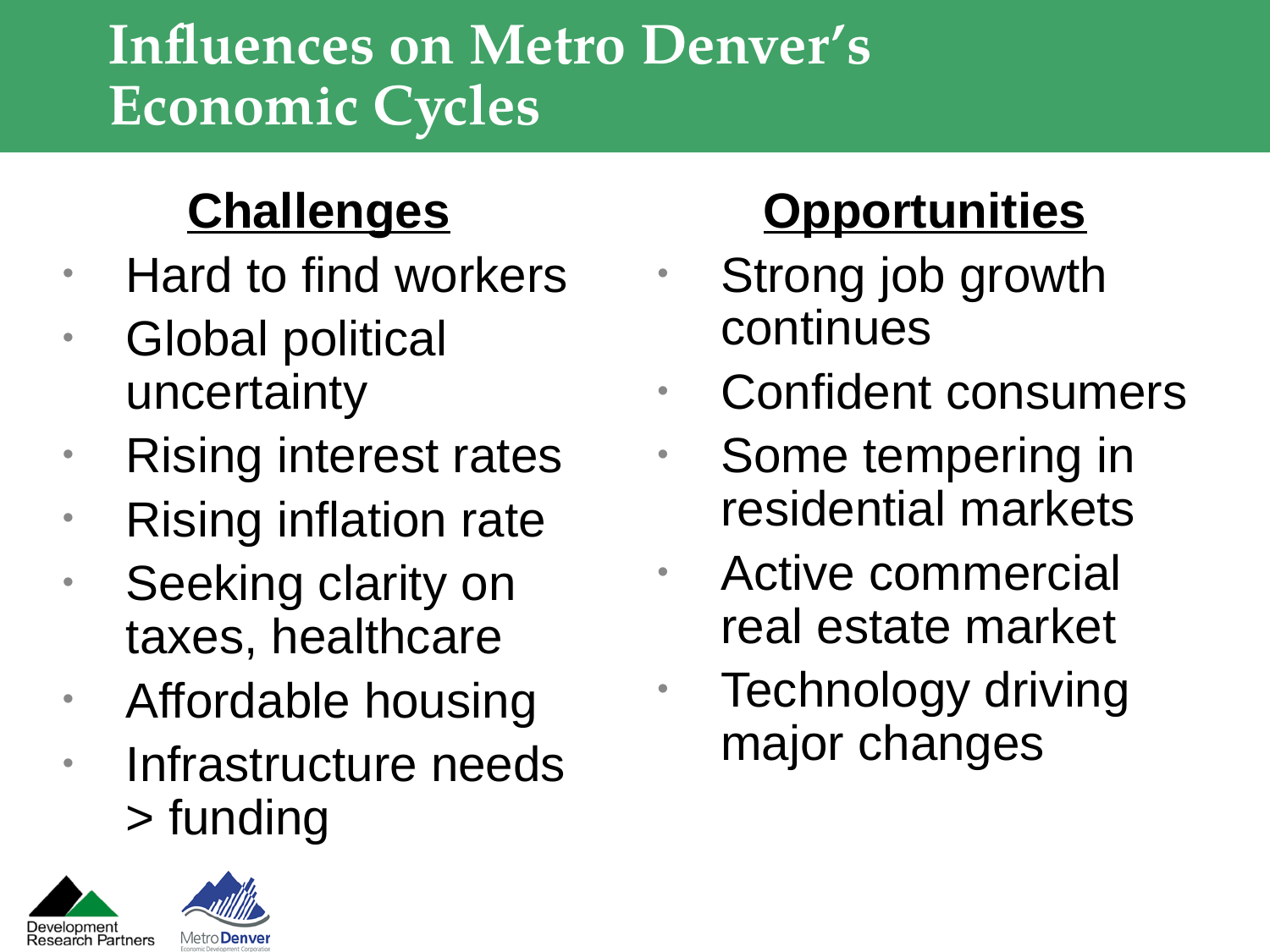

# Influences on Metro Denver’s Economic Cycles
Challenges
Hard to find workers
Global political uncertainty
Rising interest rates
Rising inflation rate
Seeking clarity on taxes, healthcare
Affordable housing
Infrastructure needs > funding
Opportunities
Strong job growth continues
Confident consumers
Some tempering in residential markets
Active commercial real estate market
Technology driving major changes